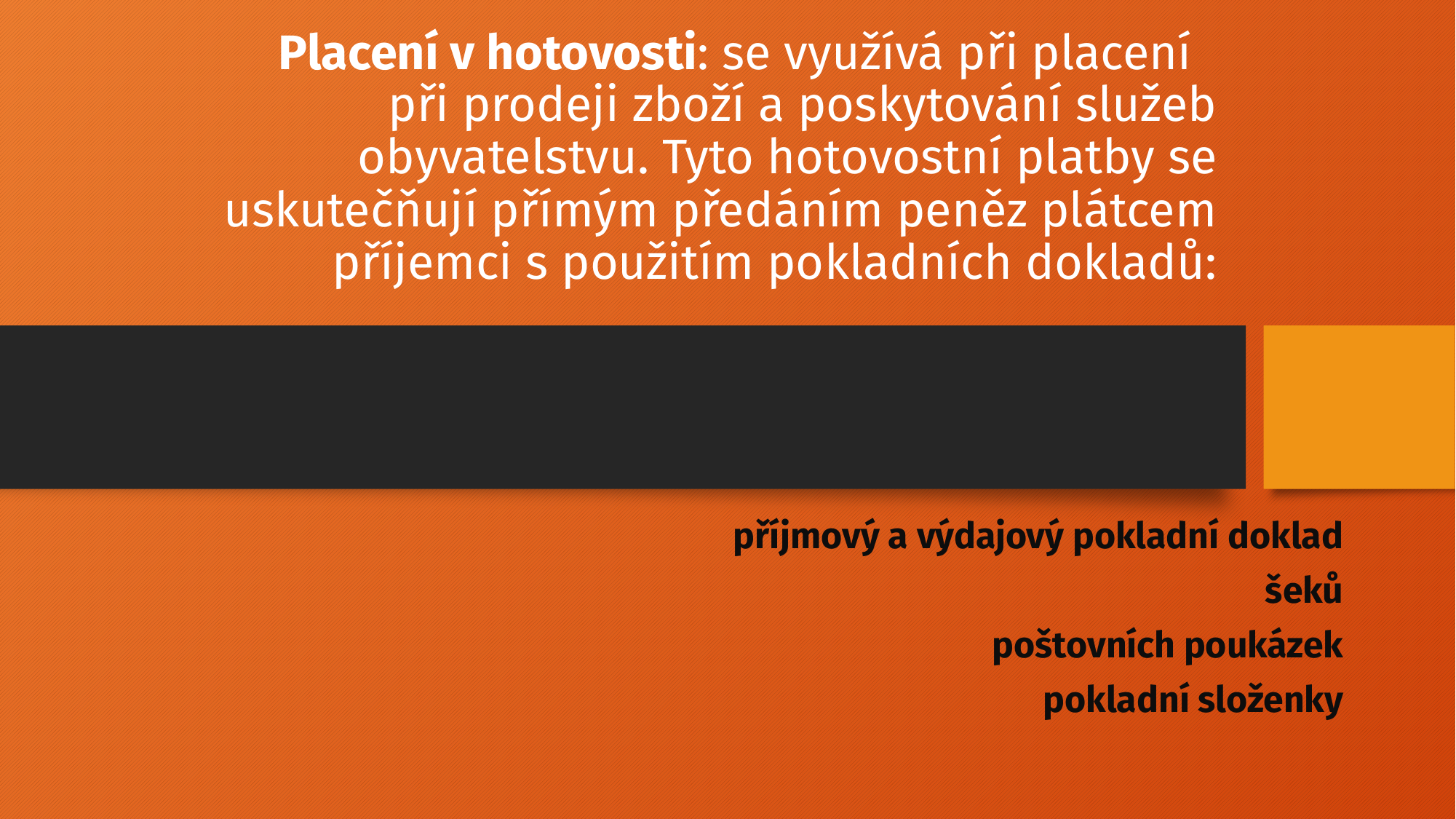

# Placení v hotovosti: se využívá při placení při prodeji zboží a poskytování služeb obyvatelstvu. Tyto hotovostní platby se uskutečňují přímým předáním peněz plátcem příjemci s použitím pokladních dokladů:
příjmový a výdajový pokladní doklad
šeků
poštovních poukázek
pokladní složenky